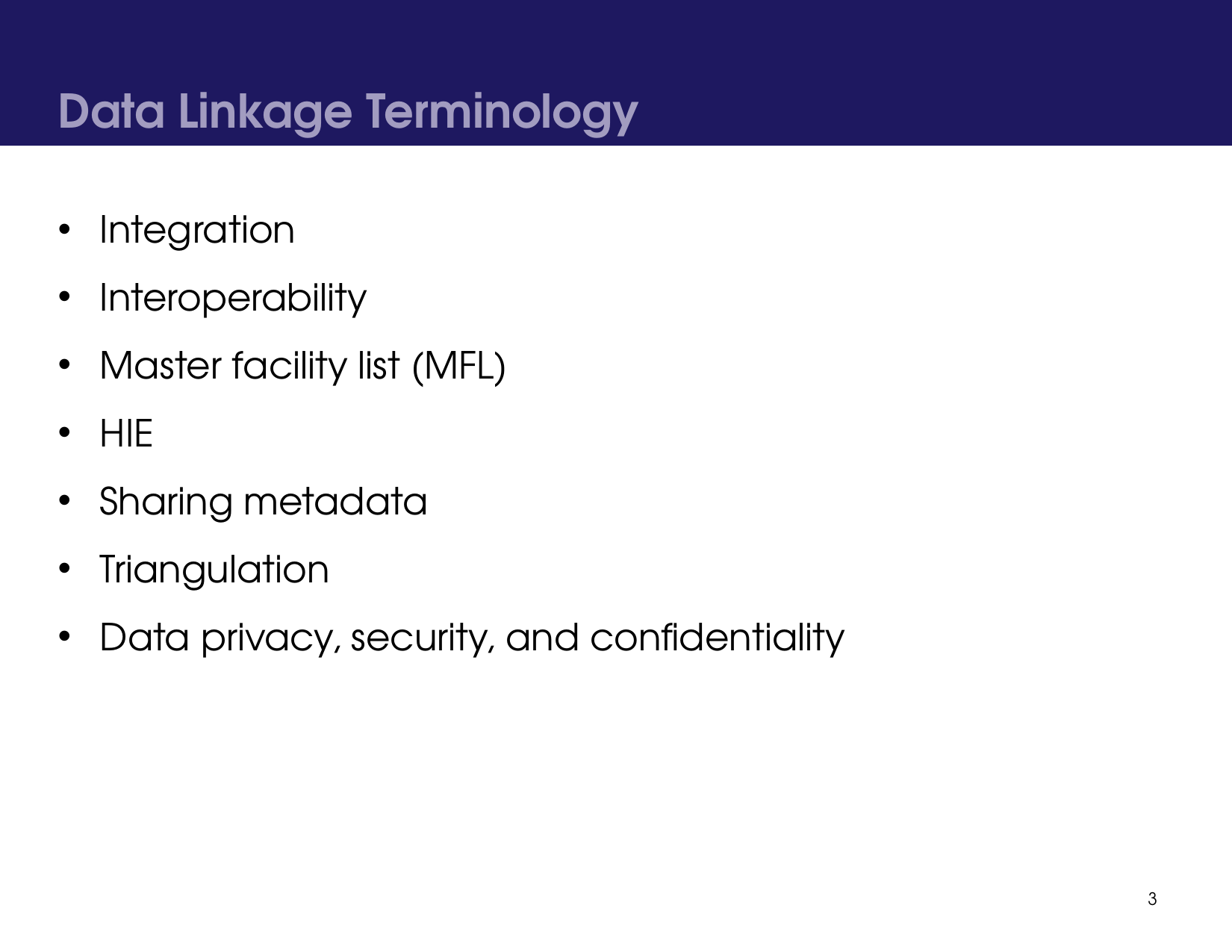

# Data Linkage Terminology
Integration
Interoperability
Master facility list (MFL)
HIE
Sharing metadata
Triangulation
Data privacy, security, and confidentiality
3